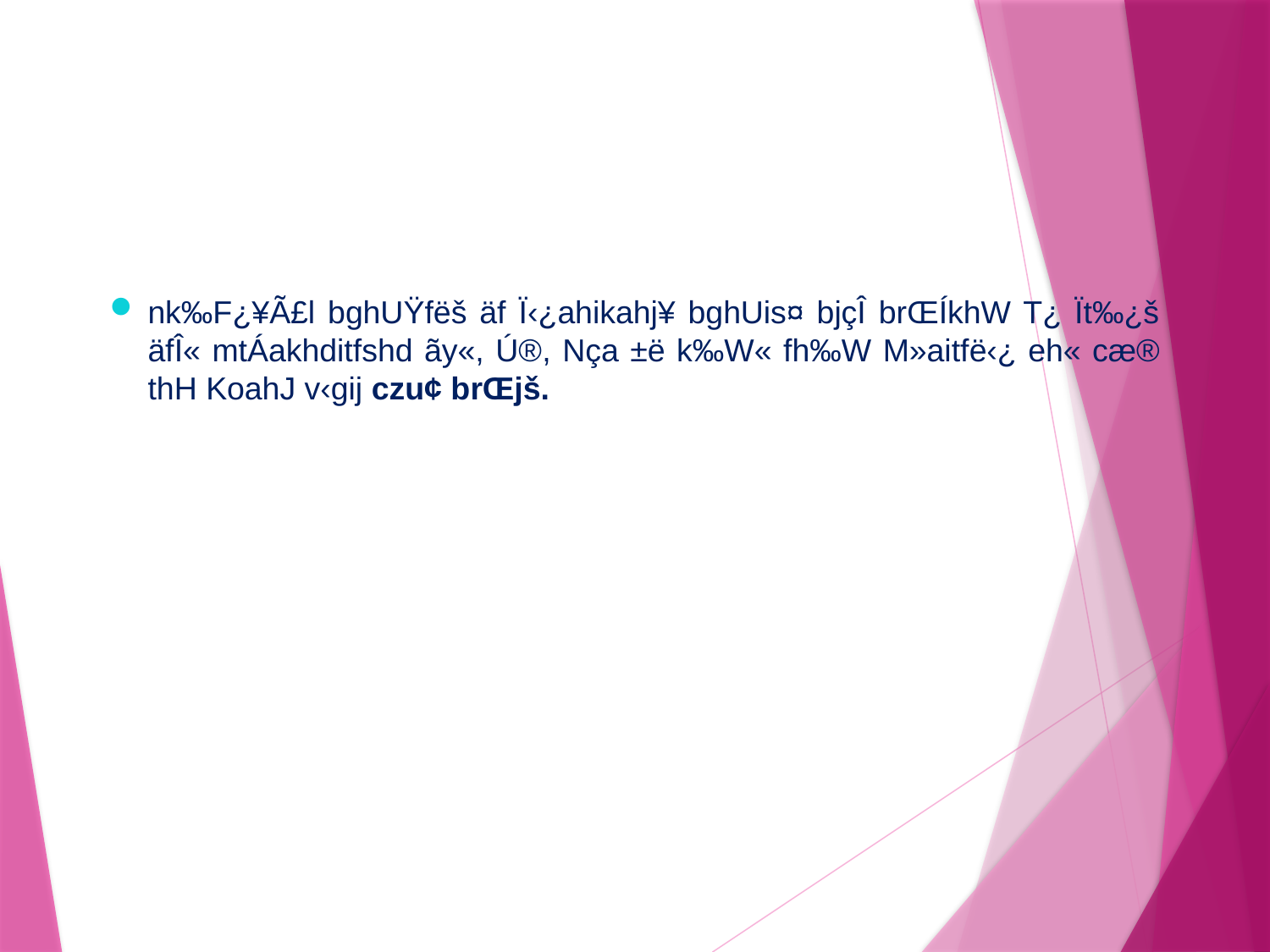

nk‰F¿¥Ã£l bghUŸfëš äf Ï‹¿ahikahj¥ bghUis¤ bjçÎ brŒÍkhW T¿ Ït‰¿š äfÎ« mtÁakhditfshd ãy«, Ú®, Nça ±ë k‰W« fh‰W M»aitfë‹¿ eh« cæ® thH KoahJ v‹gij czu¢ brŒjš.